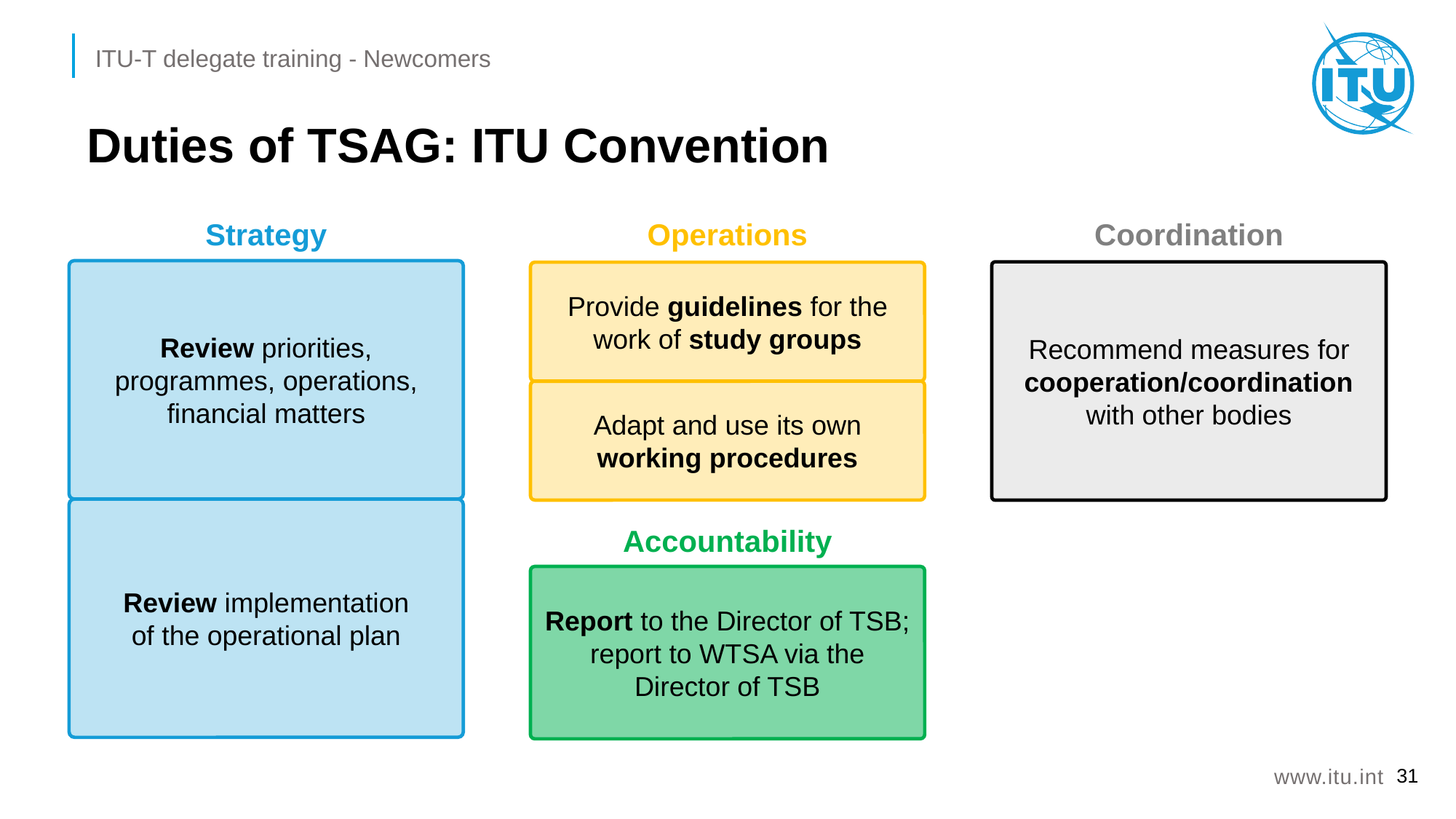

# Duties of TSAG: ITU Convention
Strategy
Review priorities, programmes, operations, financial matters
Review implementation
of the operational plan
Operations
Provide guidelines for the work of study groups
Adapt and use its own working procedures
Coordination
Recommend measures for cooperation/coordination with other bodies
Accountability
Report to the Director of TSB; report to WTSA via the Director of TSB